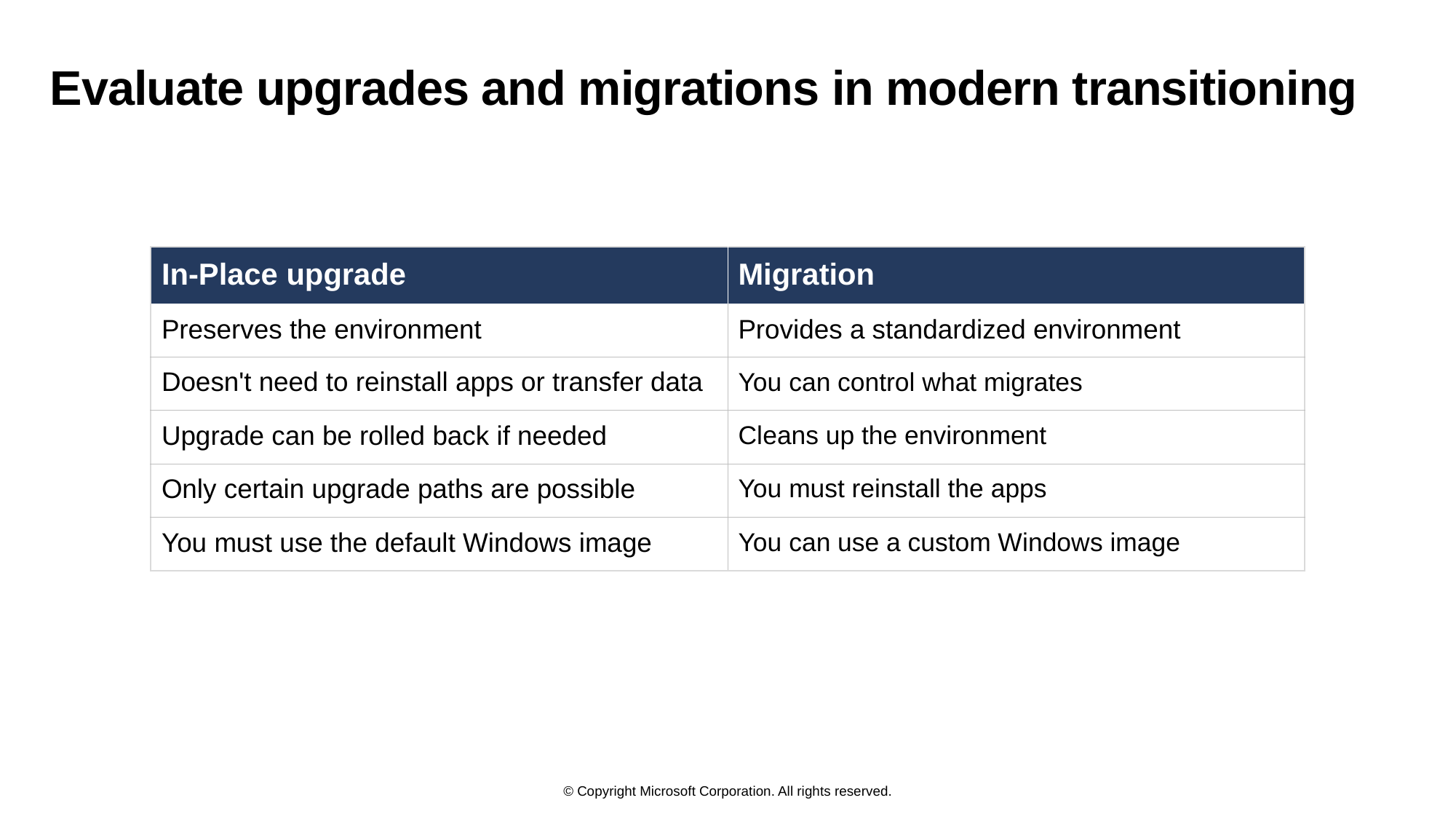

# Evaluate upgrades and migrations in modern transitioning
| In-Place upgrade | Migration |
| --- | --- |
| Preserves the environment | Provides a standardized environment |
| Doesn't need to reinstall apps or transfer data | You can control what migrates |
| Upgrade can be rolled back if needed | Cleans up the environment |
| Only certain upgrade paths are possible | You must reinstall the apps |
| You must use the default Windows image | You can use a custom Windows image |